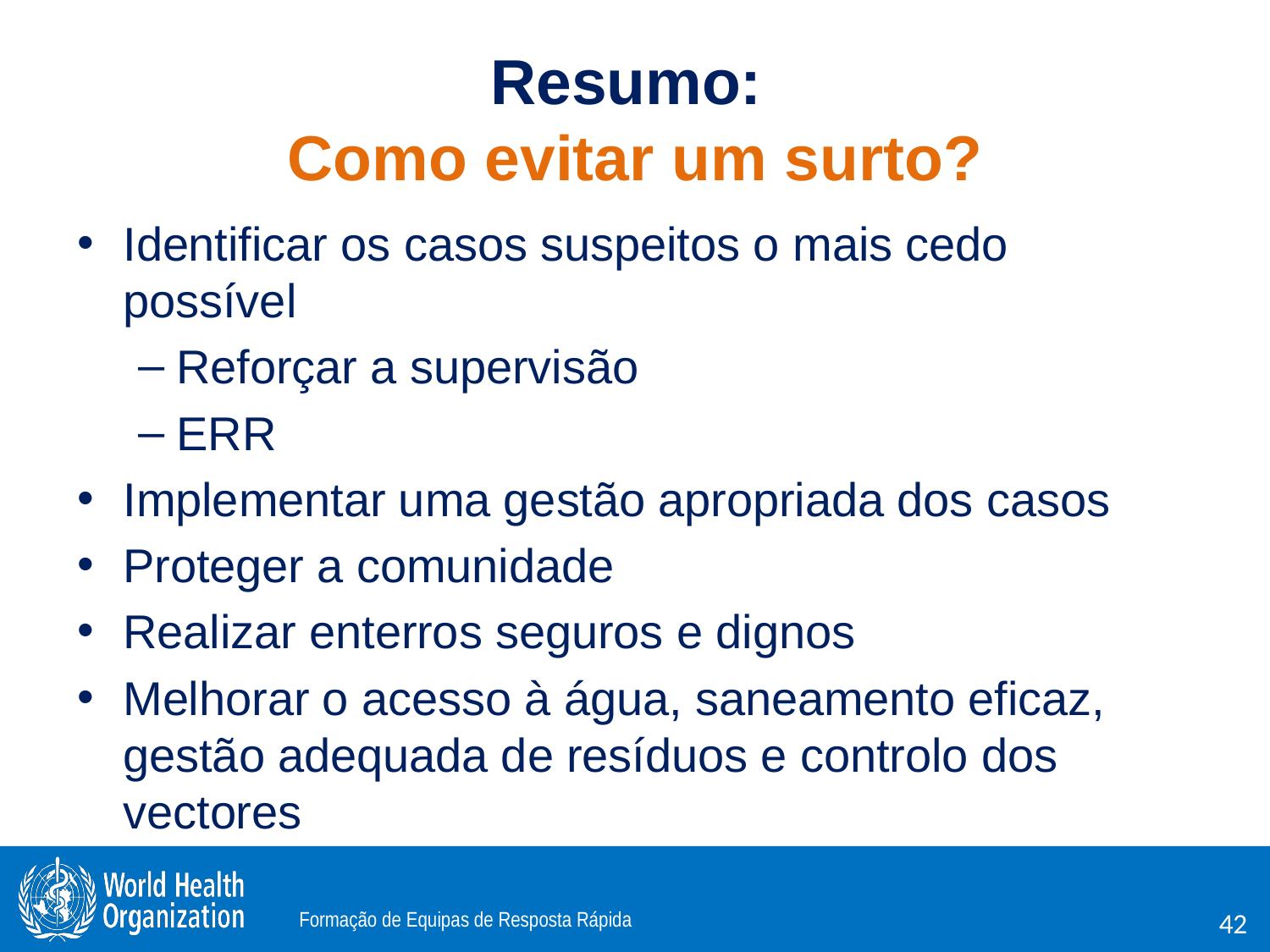

# Resumo: Como evitar um surto?
Identificar os casos suspeitos o mais cedo possível
Reforçar a supervisão
ERR
Implementar uma gestão apropriada dos casos
Proteger a comunidade
Realizar enterros seguros e dignos
Melhorar o acesso à água, saneamento eficaz, gestão adequada de resíduos e controlo dos vectores